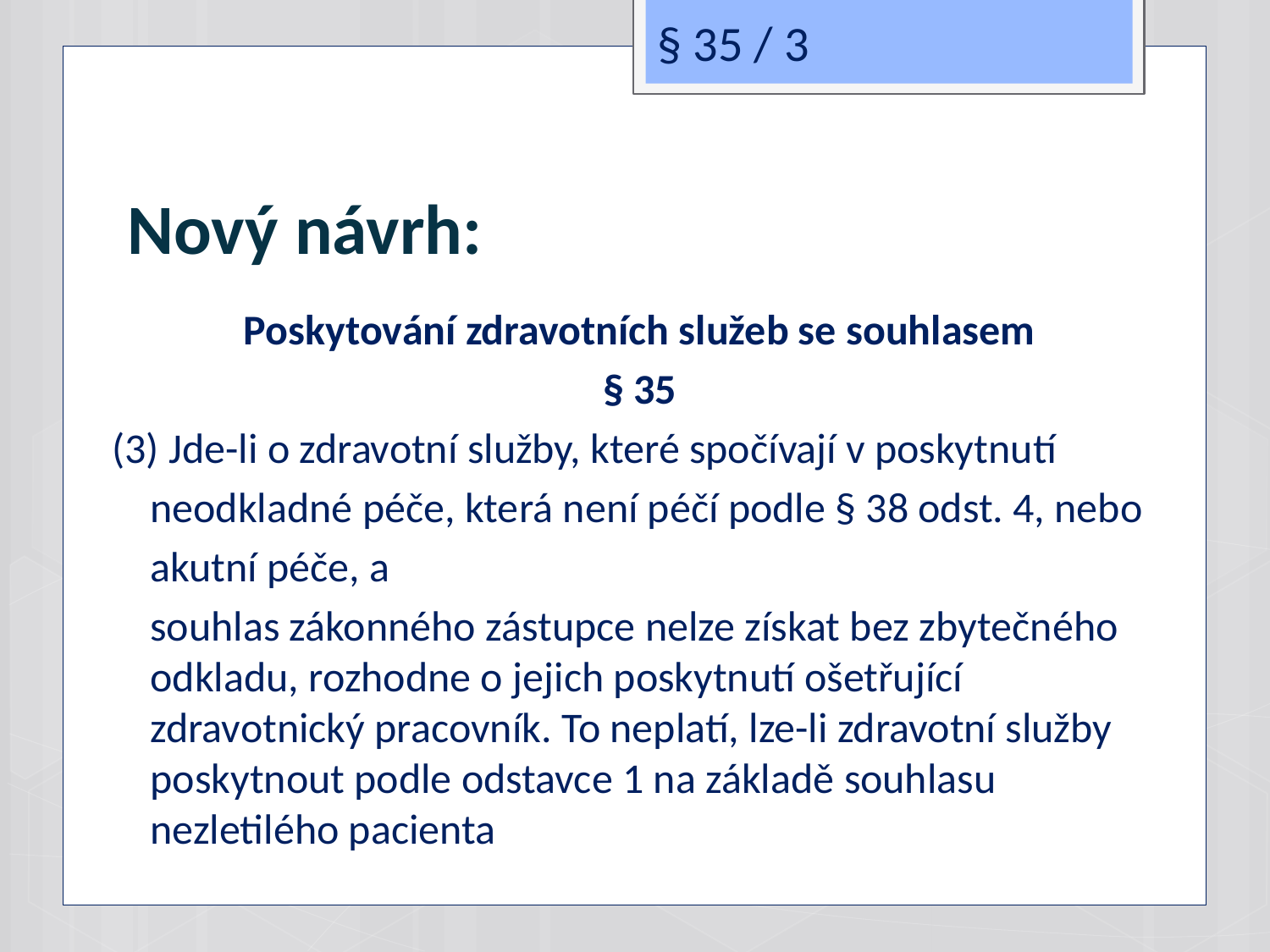

§ 35 / 3
# Nový návrh:
Poskytování zdravotních služeb se souhlasem
§ 35
(3) Jde-li o zdravotní služby, které spočívají v poskytnutí
	neodkladné péče, která není péčí podle § 38 odst. 4, nebo
	akutní péče, a
	souhlas zákonného zástupce nelze získat bez zbytečného odkladu, rozhodne o jejich poskytnutí ošetřující zdravotnický pracovník. To neplatí, lze-li zdravotní služby poskytnout podle odstavce 1 na základě souhlasu nezletilého pacienta